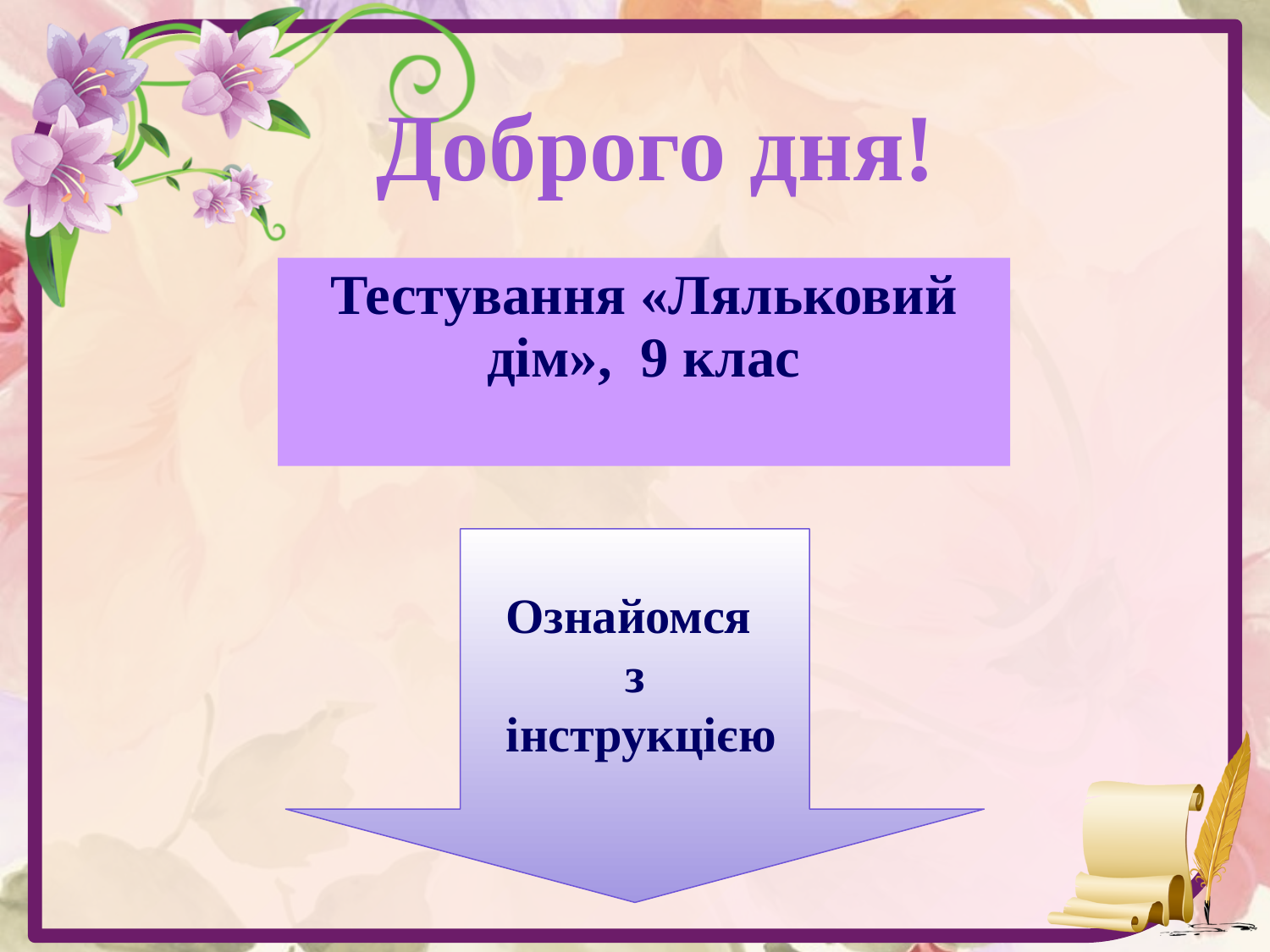

Доброго дня!
Тестування «Ляльковий дім»,  9 клас
Ознайомся
з
 інструкцією